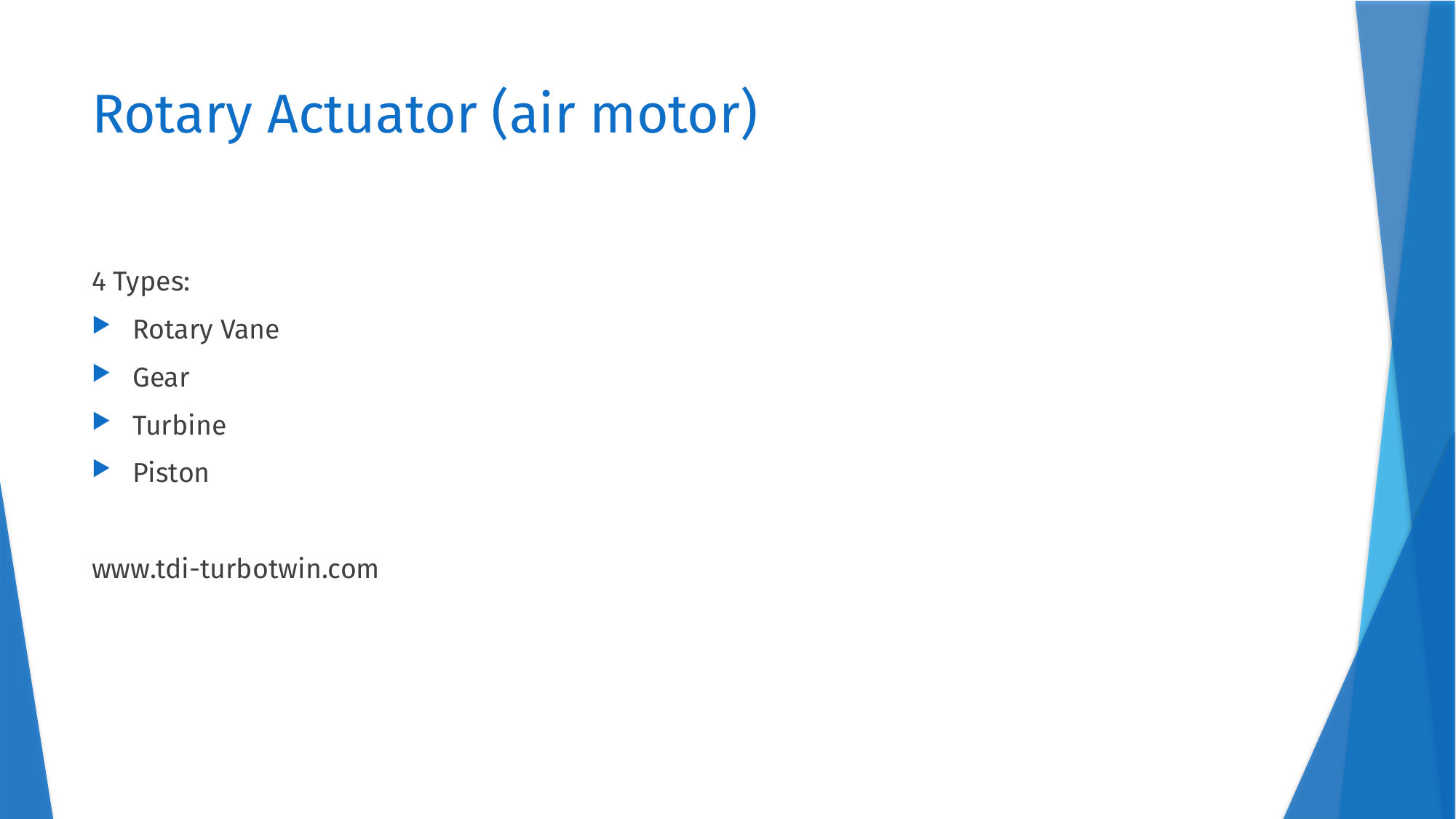

# Rotary Actuator (air motor)
4 Types:
Rotary Vane
Gear
Turbine
Piston

www.tdi-turbotwin.com